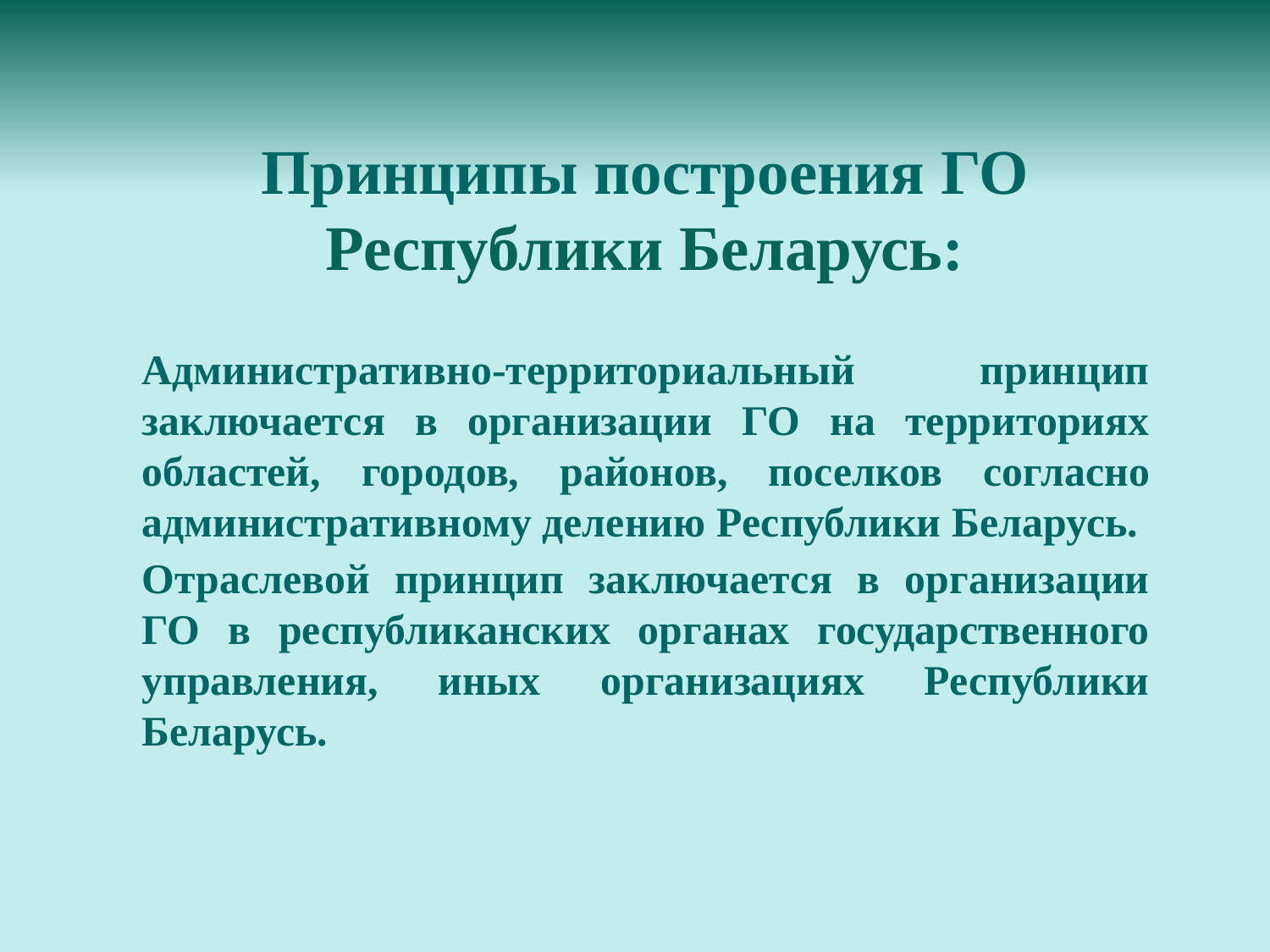

Принципы построения ГО Республики Беларусь:

		Административно-территориальный принцип заключается в организации ГО на территориях областей, городов, районов, поселков согласно административному делению Республики Беларусь.
		Отраслевой принцип заключается в организации ГО в республиканских органах государственного управления, иных организациях Республики Беларусь.